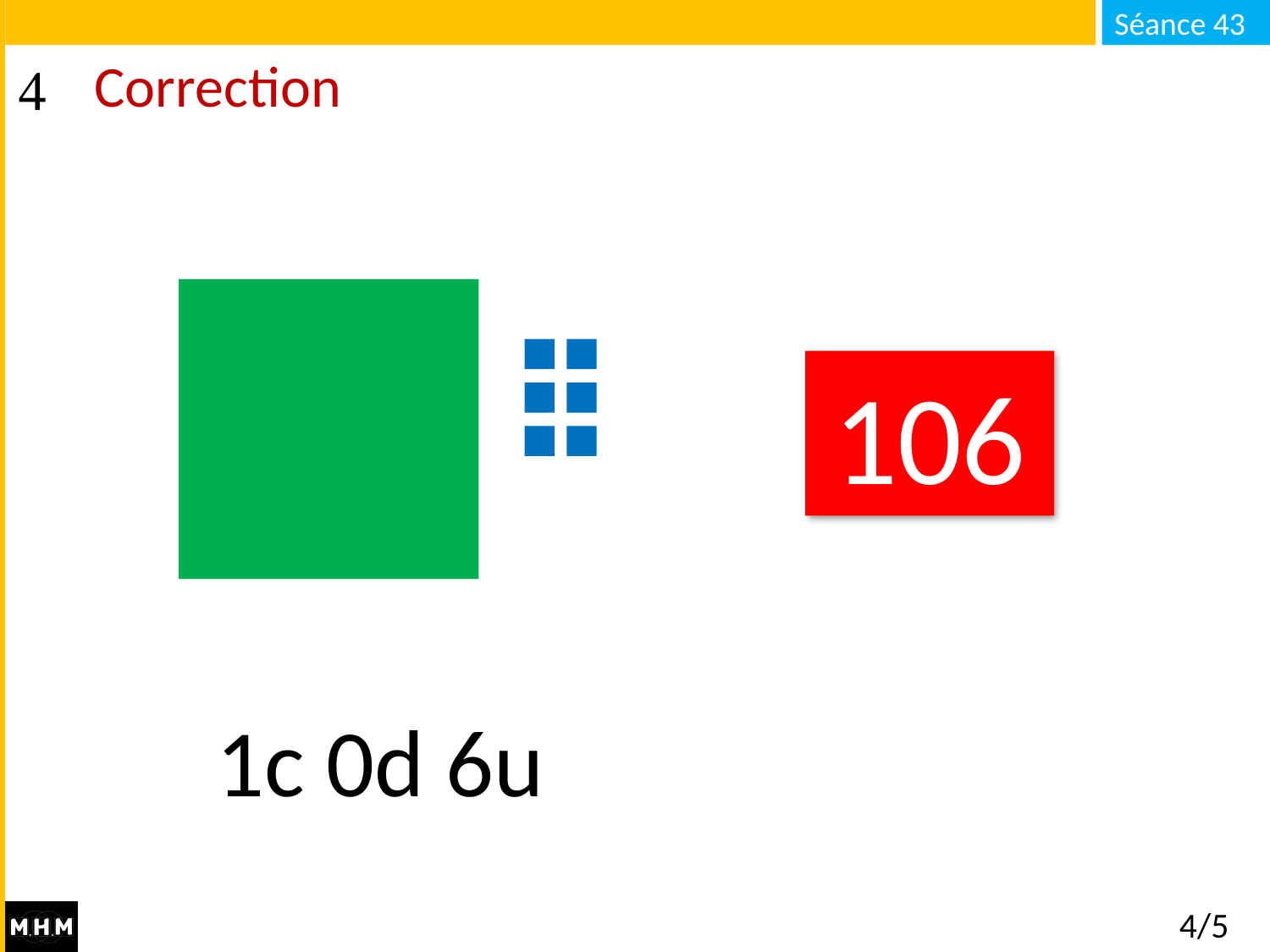

# Correction

106

1c 0d 6u
4/5